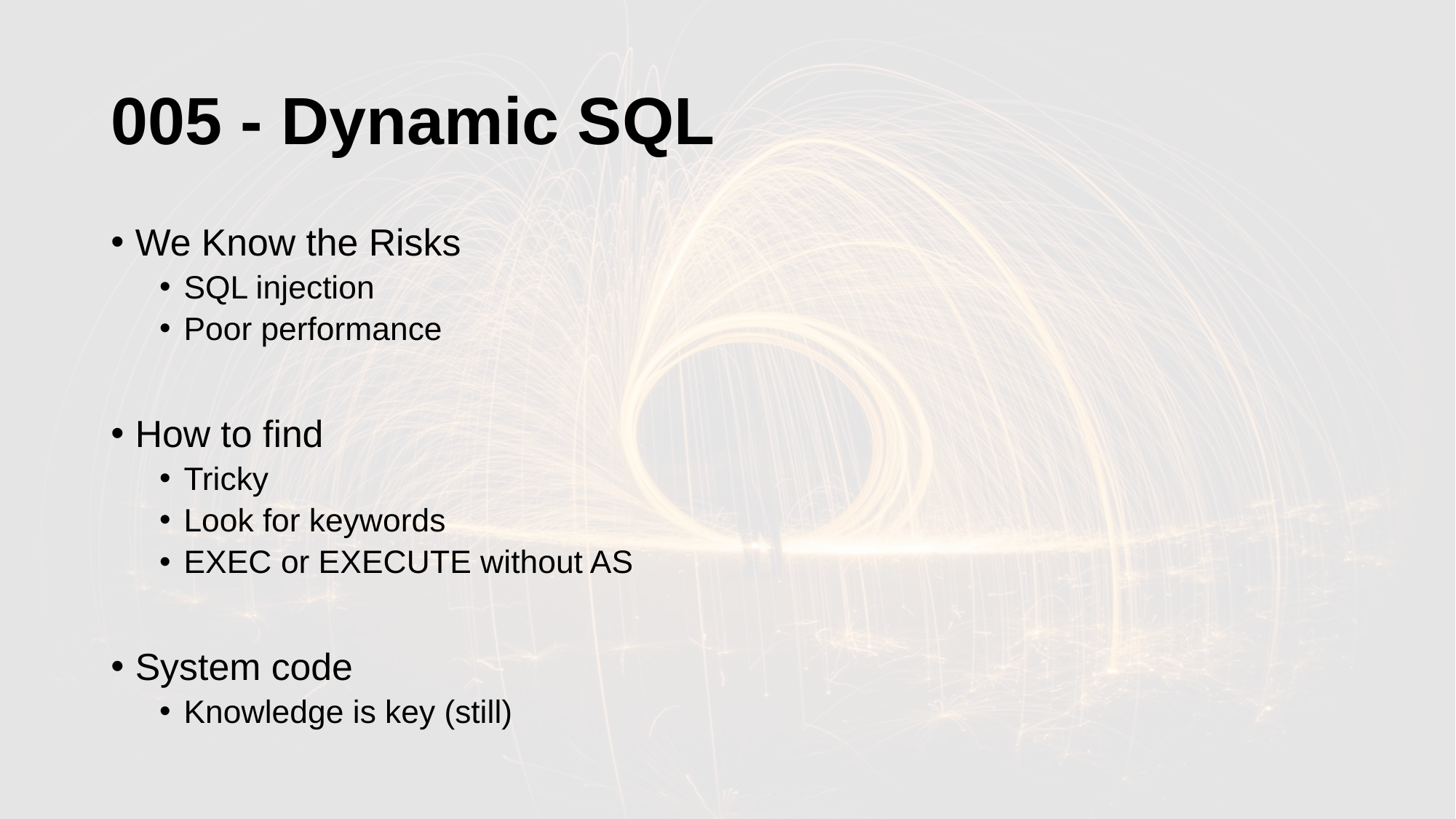

# 005 - Dynamic SQL
We Know the Risks
SQL injection
Poor performance

How to find
Tricky
Look for keywords
EXEC or EXECUTE without AS

System code
Knowledge is key (still)